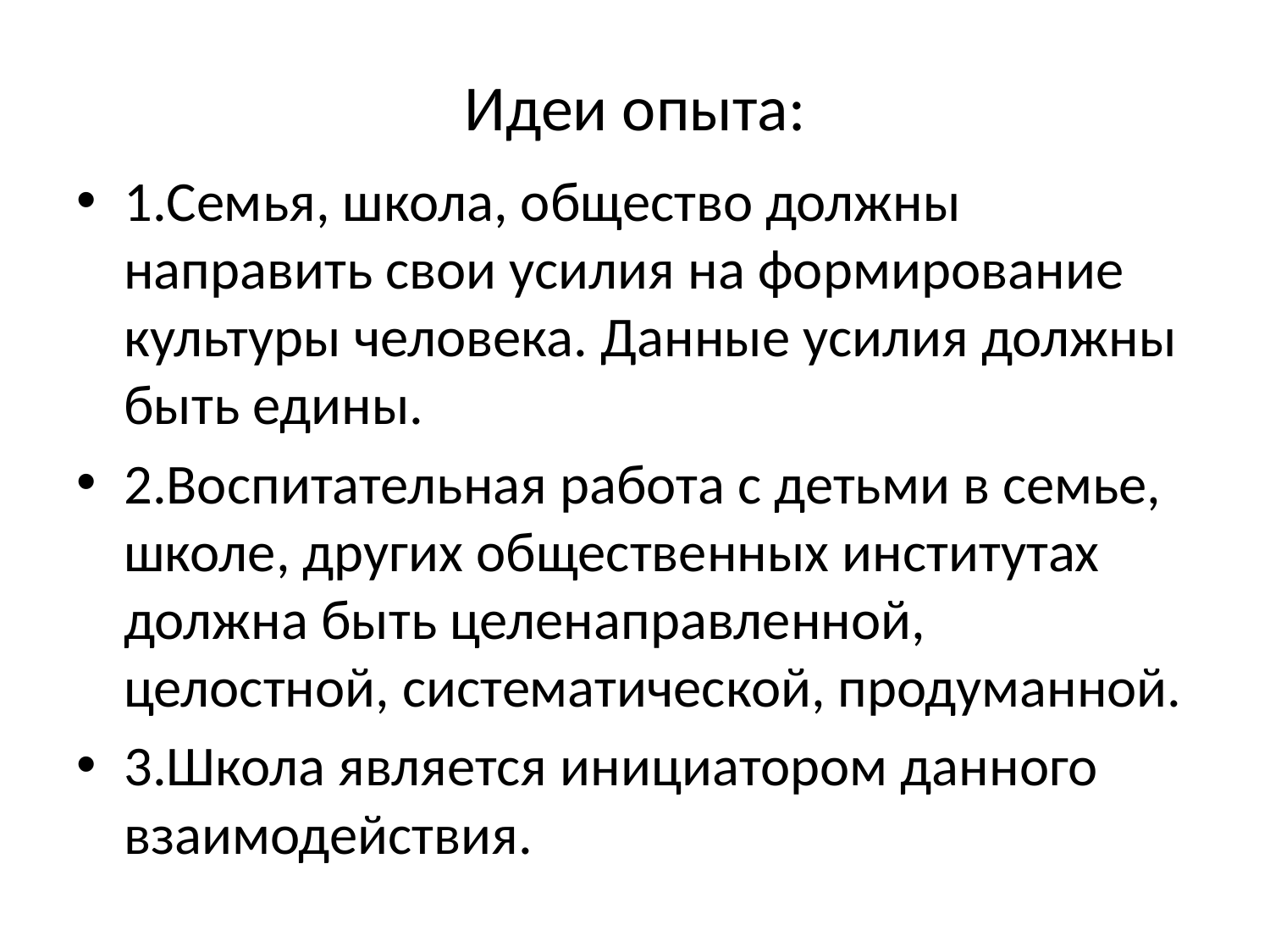

# Идеи опыта:
1.Семья, школа, общество должны направить свои усилия на формирование культуры человека. Данные усилия должны быть едины.
2.Воспитательная работа с детьми в семье, школе, других общественных институтах должна быть целенаправленной, целостной, систематической, продуманной.
3.Школа является инициатором данного взаимодействия.